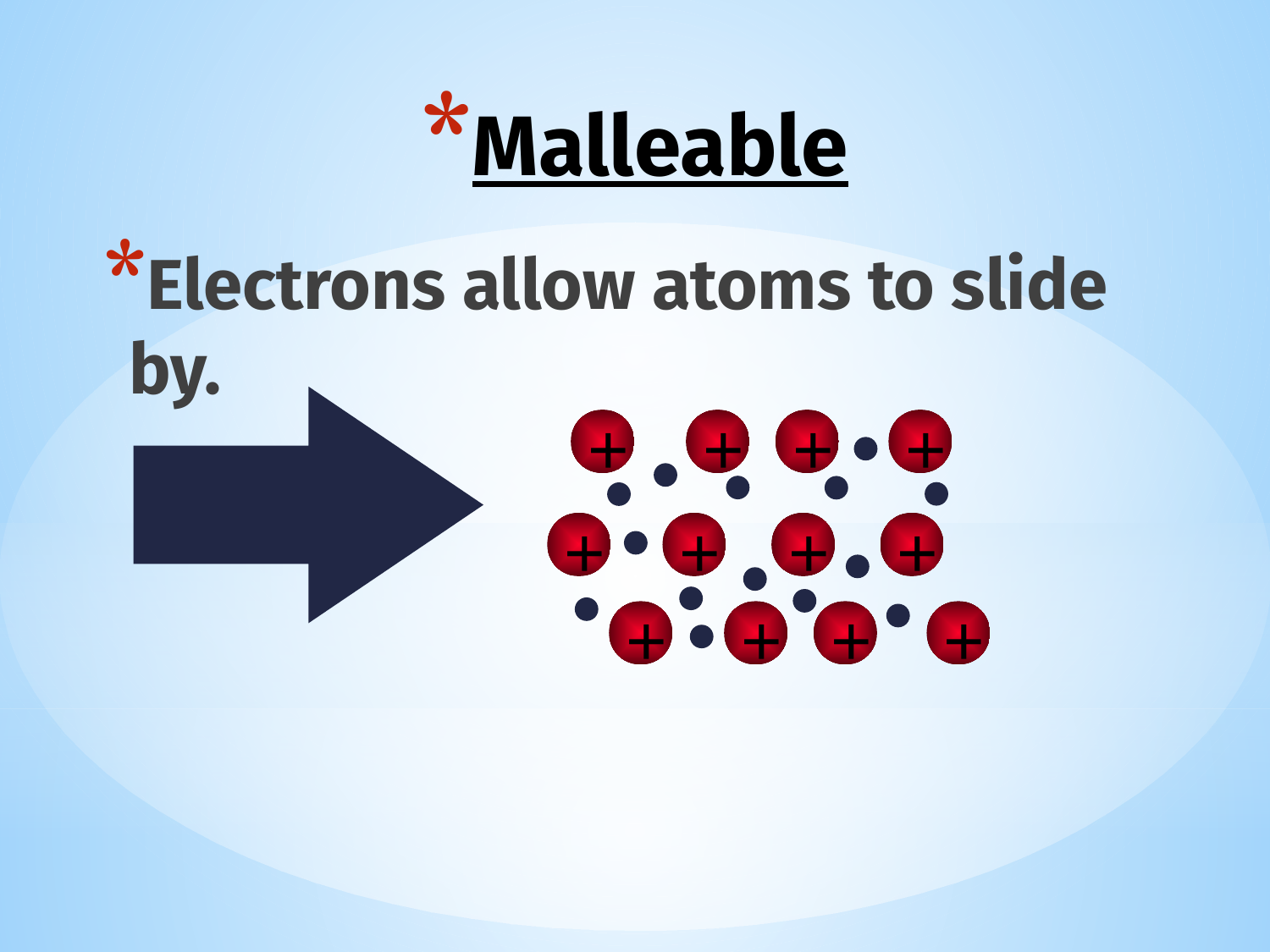

# Malleable
Electrons allow atoms to slide by.

+

+

+

+

+

+

+

+

+

+

+

+